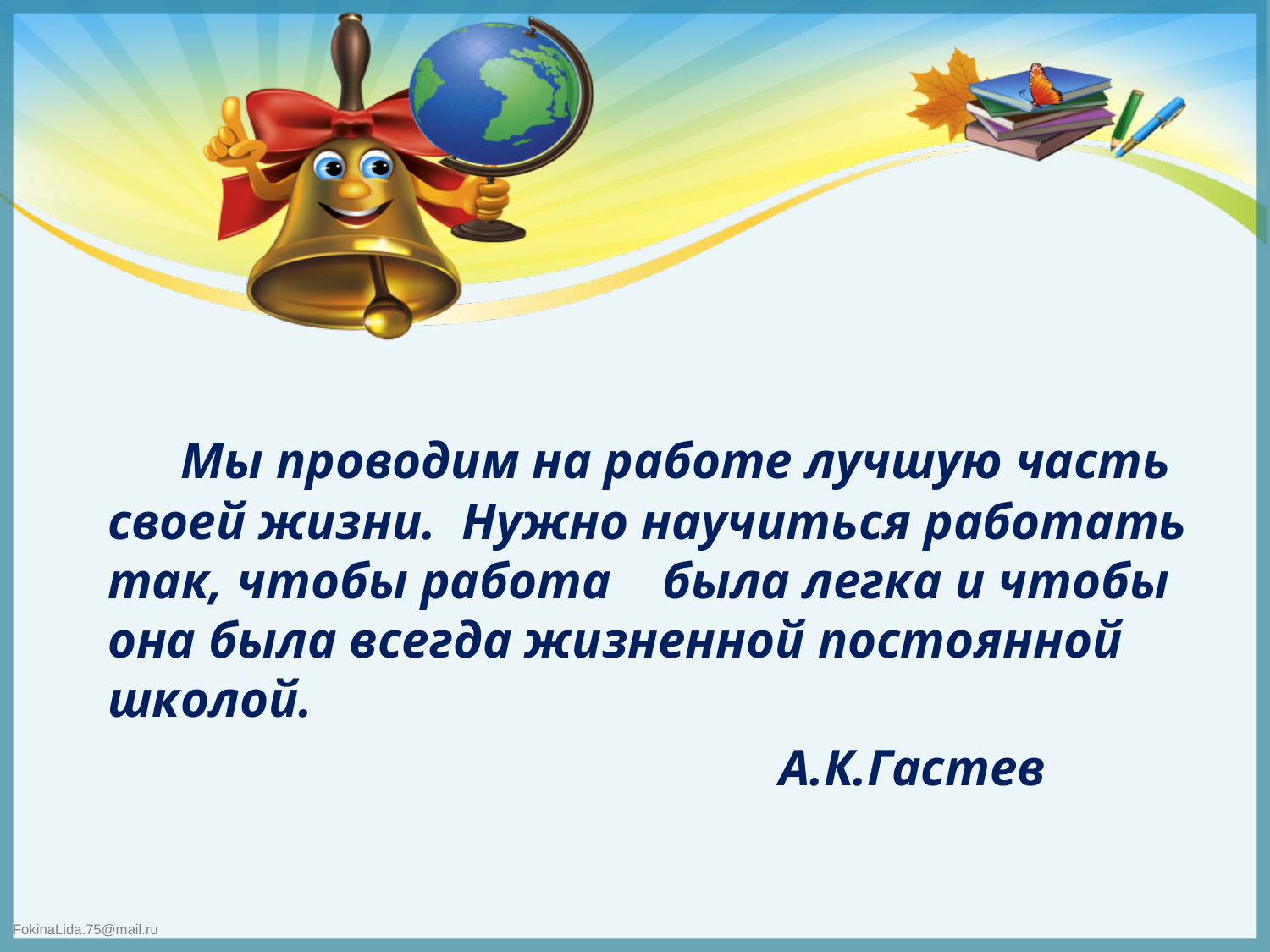

Мы проводим на работе лучшую часть своей жизни.  Нужно научиться работать так, чтобы работа    была легка и чтобы она была всегда жизненной постоянной школой.
                                                    А.К.Гастев